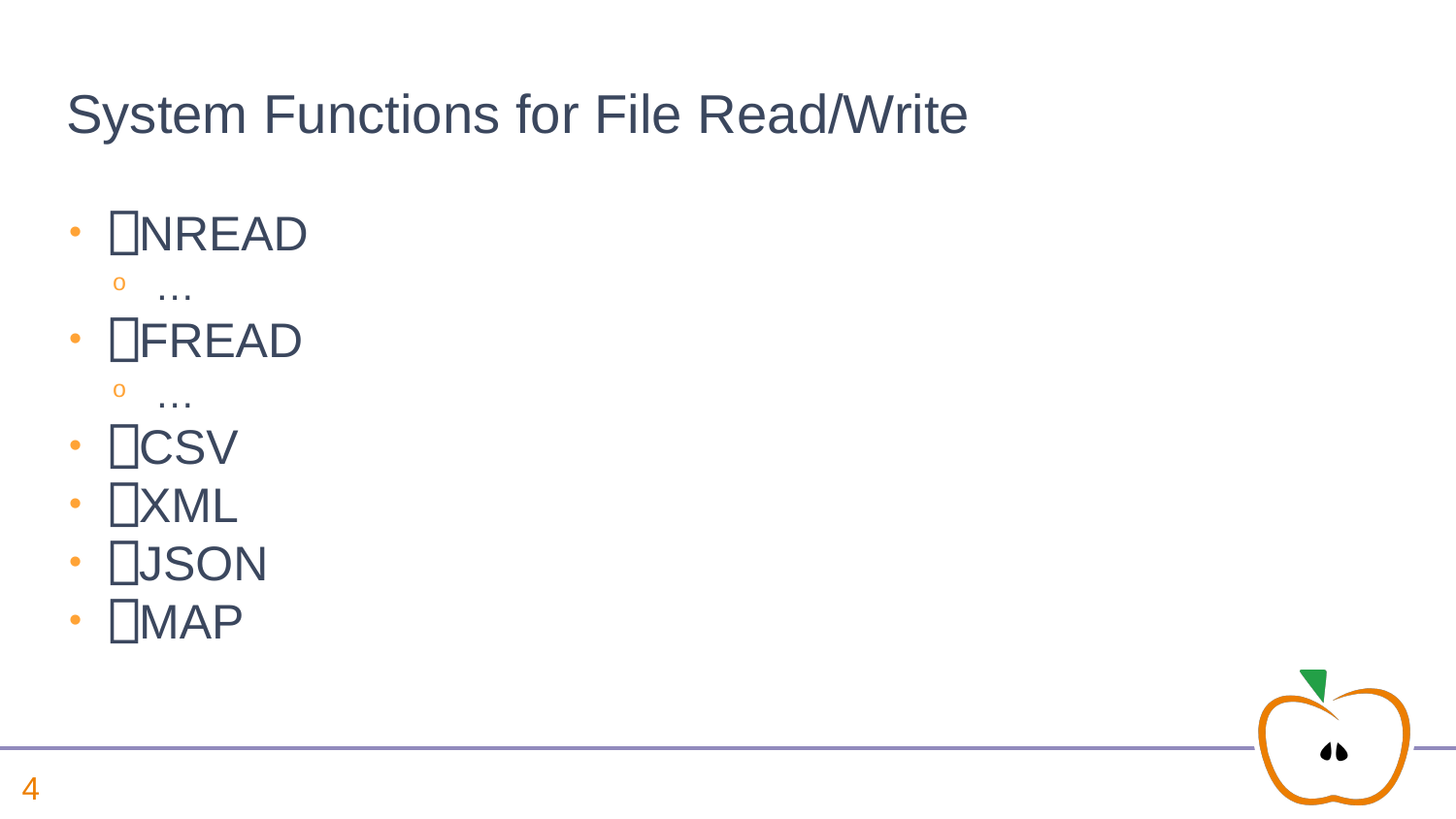

# System Functions for File Read/Write
⎕NREAD
…
⎕FREAD
…
⎕CSV
⎕XML
⎕JSON
⎕MAP